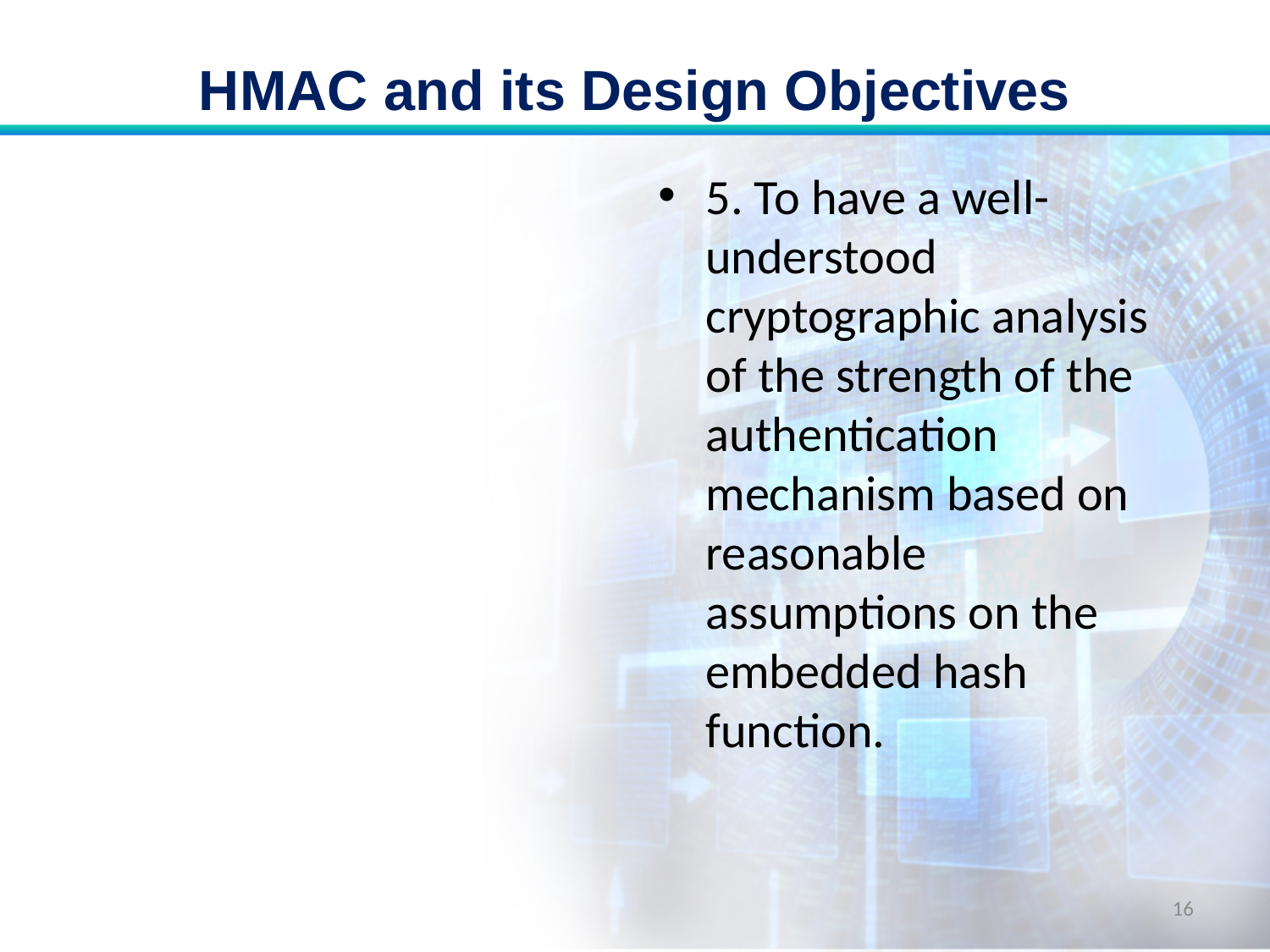

# HMAC and its Design Objectives
5. To have a well-understood cryptographic analysis of the strength of the authentication mechanism based on reasonable assumptions on the embedded hash function.
16